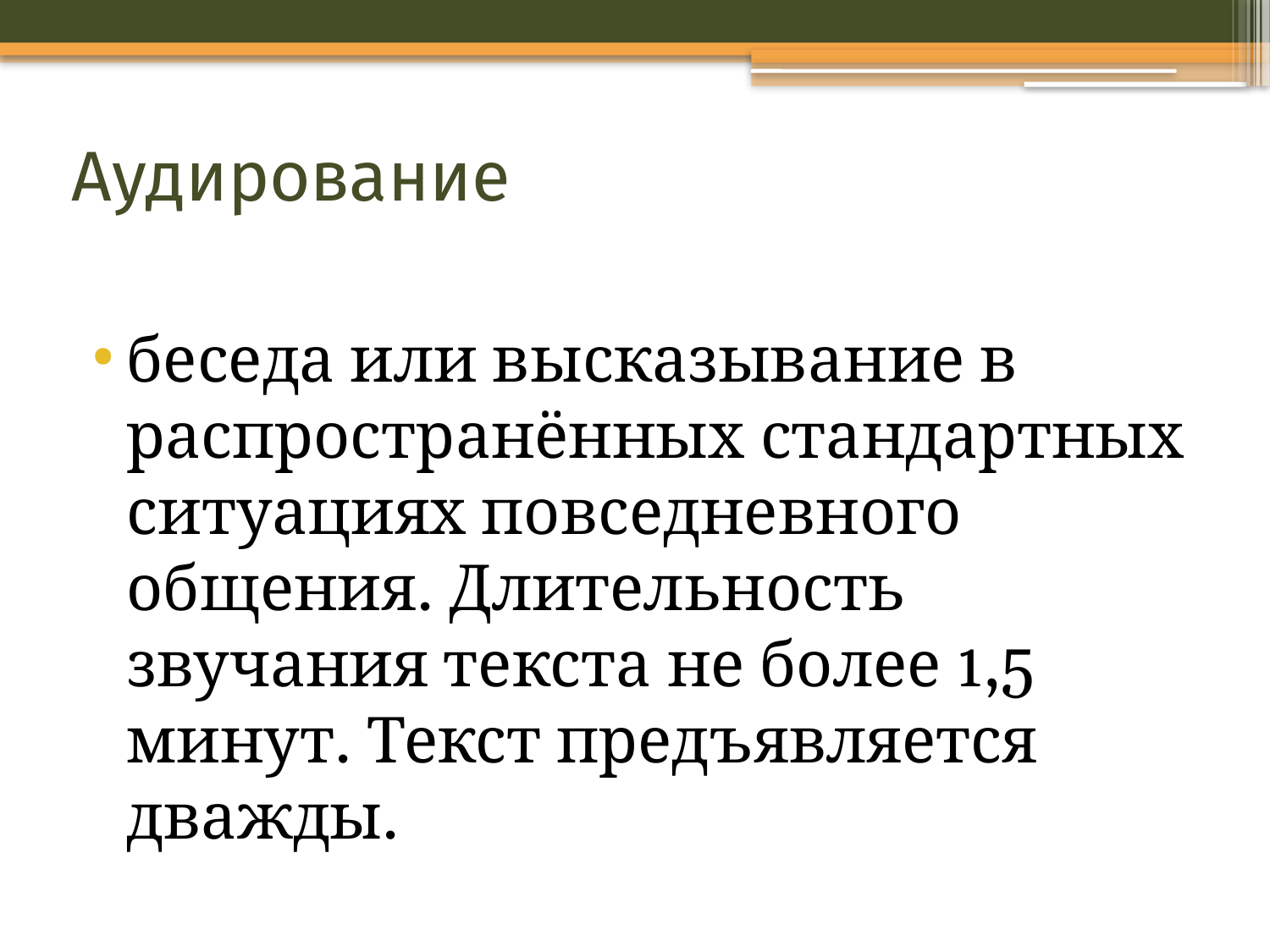

# Аудирование
беседа или высказывание в распространённых стандартных ситуациях повседневного общения. Длительность звучания текста не более 1,5 минут. Текст предъявляется дважды.